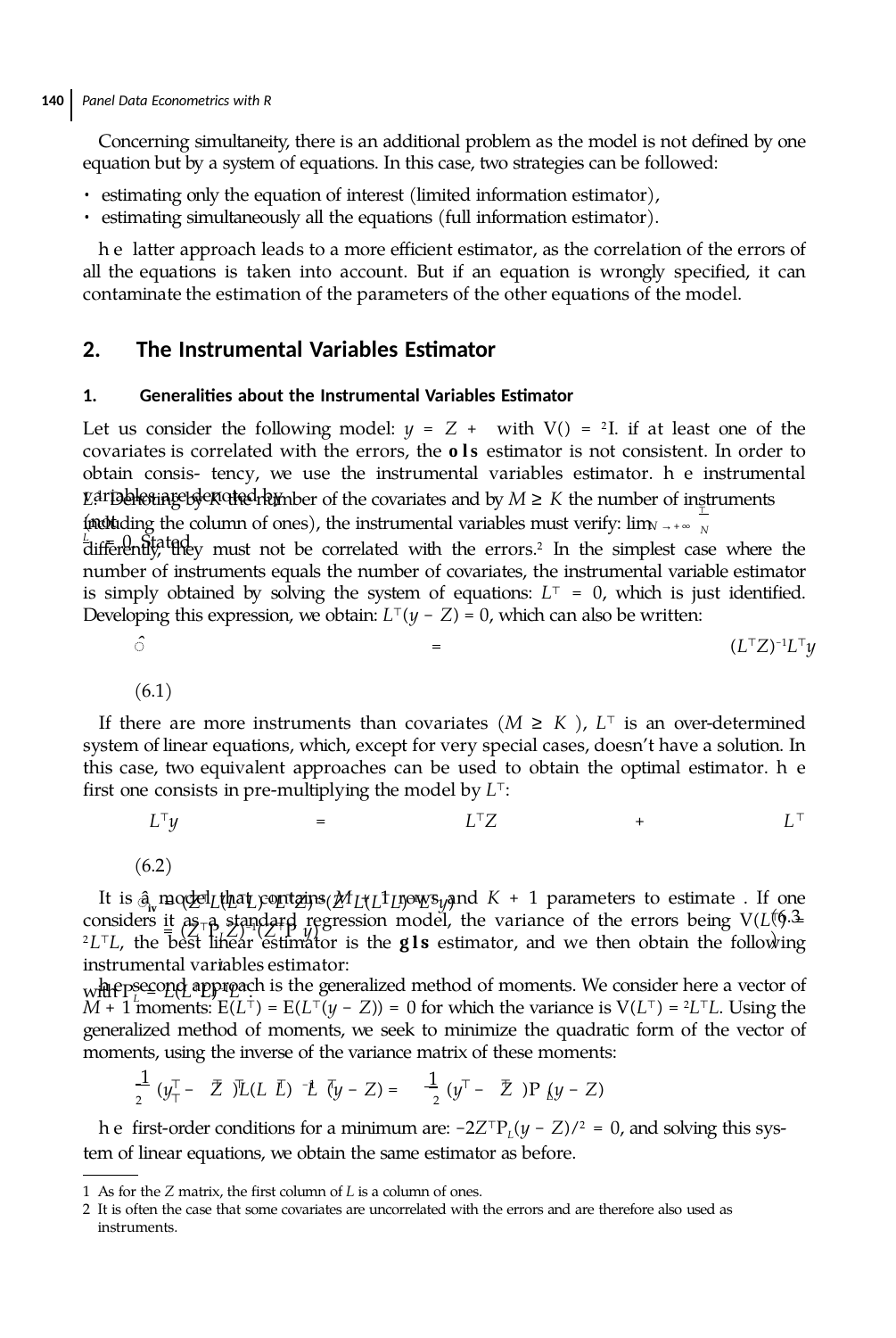

140  Panel Data Econometrics with R

Concerning simultaneity, there is an additional problem as the model is not deﬁned by one equation but by a system of equations. In this case, two strategies can be followed:
estimating only the equation of interest (limited information estimator),
estimating simultaneously all the equations (full information estimator).
he latter approach leads to a more eﬃcient estimator, as the correlation of the errors of all the equations is taken into account. But if an equation is wrongly speciﬁed, it can contaminate the estimation of the parameters of the other equations of the model.

The Instrumental Variables Estimator

Generalities about the Instrumental Variables Estimator
Let us consider the following model: y = Z +  with V() = 2I. if at least one of the covariates is correlated with the errors, the ols estimator is not consistent. In order to obtain consis- tency, we use the instrumental variables estimator. he instrumental variables are denoted by

1
L. Denoting by K the number of the covariates and by M ≥ K the number of instruments (not
⊤
including the column of ones), the instrumental variables must verify: lim	L  = 0. Stated
N →+∞ N
differently, they must not be correlated with the errors.2 In the simplest case where the number of instruments equals the number of covariates, the instrumental variable estimator is simply obtained by solving the system of equations: L⊤ = 0, which is just identiﬁed. Developing this expression, we obtain: L⊤(y − Z) = 0, which can also be written:
̂ = (L⊤Z)−1L⊤y	(6.1)
If there are more instruments than covariates (M ≥ K ), L⊤ is an over-determined system of linear equations, which, except for very special cases, doesn’t have a solution. In this case, two equivalent approaches can be used to obtain the optimal estimator. he ﬁrst one consists in pre-multiplying the model by L⊤:
L⊤y = L⊤Z + L⊤	(6.2)
It is a model that contains M + 1 rows and K + 1 parameters to estimate . If one considers it as a standard regression model, the variance of the errors being V(L⊤) = 2L⊤L, the best linear estimator is the gls estimator, and we then obtain the following instrumental variables estimator:
̂iv = (Z⊤L(L⊤L)−1L⊤Z)−1(Z⊤L(L⊤L)−1L⊤y)
(6.3)
= (Z⊤P Z)−1(Z⊤P y)
L	L
with PL = L(L⊤L)−1L⊤.
he second approach is the generalized method of moments. We consider here a vector of M + 1 moments: E(L⊤) = E(L⊤(y − Z)) = 0 for which the variance is V(L⊤) = 2L⊤L. Using the generalized method of moments, we seek to minimize the quadratic form of the vector of moments, using the inverse of the variance matrix of these moments:
 1
 1
2	2
⊤	⊤ ⊤	⊤  −1 ⊤	⊤	⊤ ⊤
(y −  Z )L(L L)  L (y − Z) =	(y −  Z )P (y − Z)
L
he ﬁrst-order conditions for a minimum are: −2Z⊤PL(y − Z)∕2 = 0, and solving this sys- tem of linear equations, we obtain the same estimator as before.

As for the Z matrix, the ﬁrst column of L is a column of ones.
It is often the case that some covariates are uncorrelated with the errors and are therefore also used as instruments.